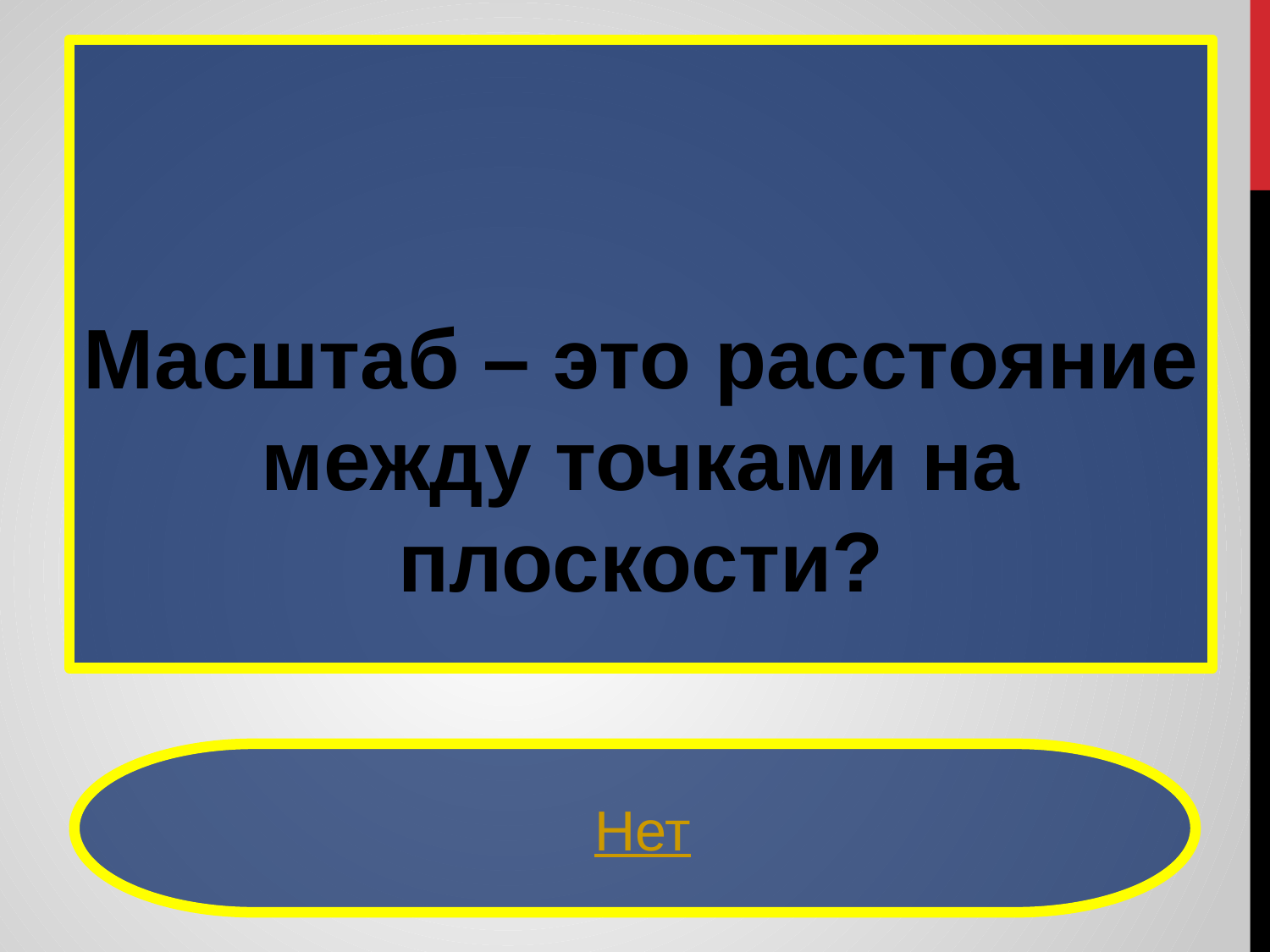

Масштаб – это расстояние между точками на плоскости?
 Нет